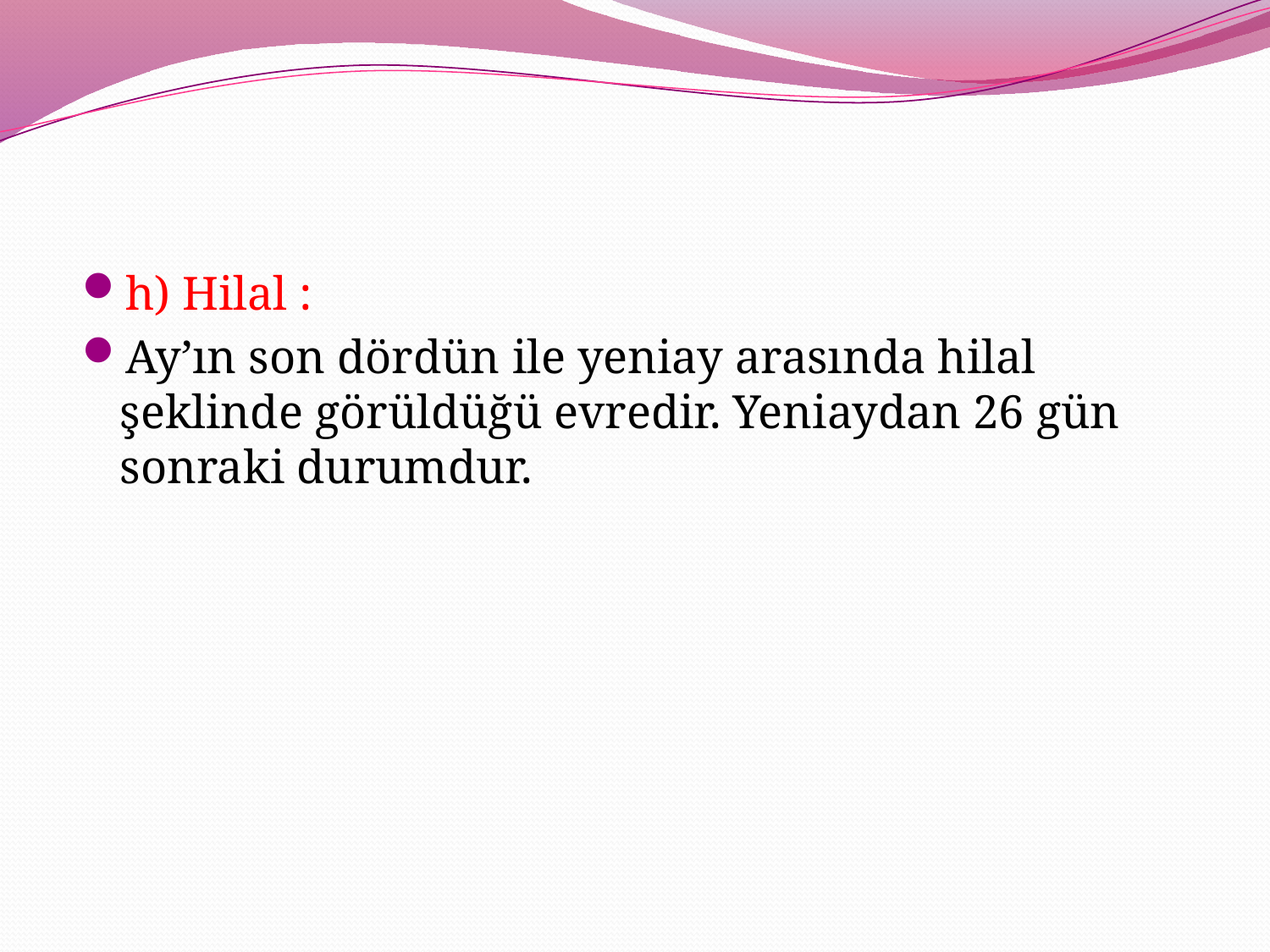

h) Hilal :
Ay’ın son dördün ile yeniay arasında hilal şeklinde görüldüğü evredir. Yeniaydan 26 gün sonraki durumdur.